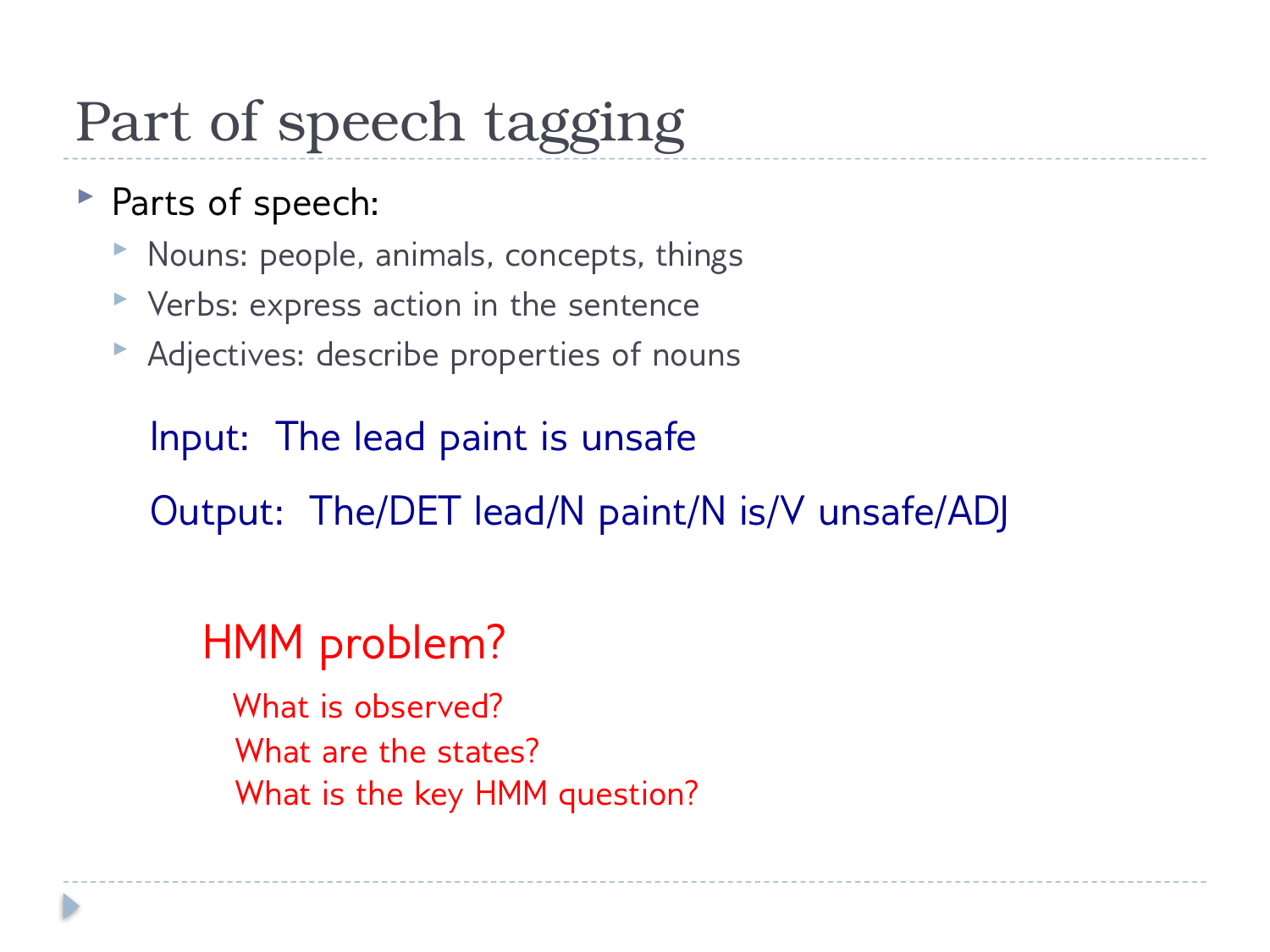

# Part of speech tagging
Parts of speech:
Nouns: people, animals, concepts, things
Verbs: express action in the sentence
Adjectives: describe properties of nouns
Input:  The lead paint is unsafe
Output:  The/DET lead/N paint/N is/V unsafe/ADJ
HMM problem?
  What is observed?
   What are the states?
   What is the key HMM question?